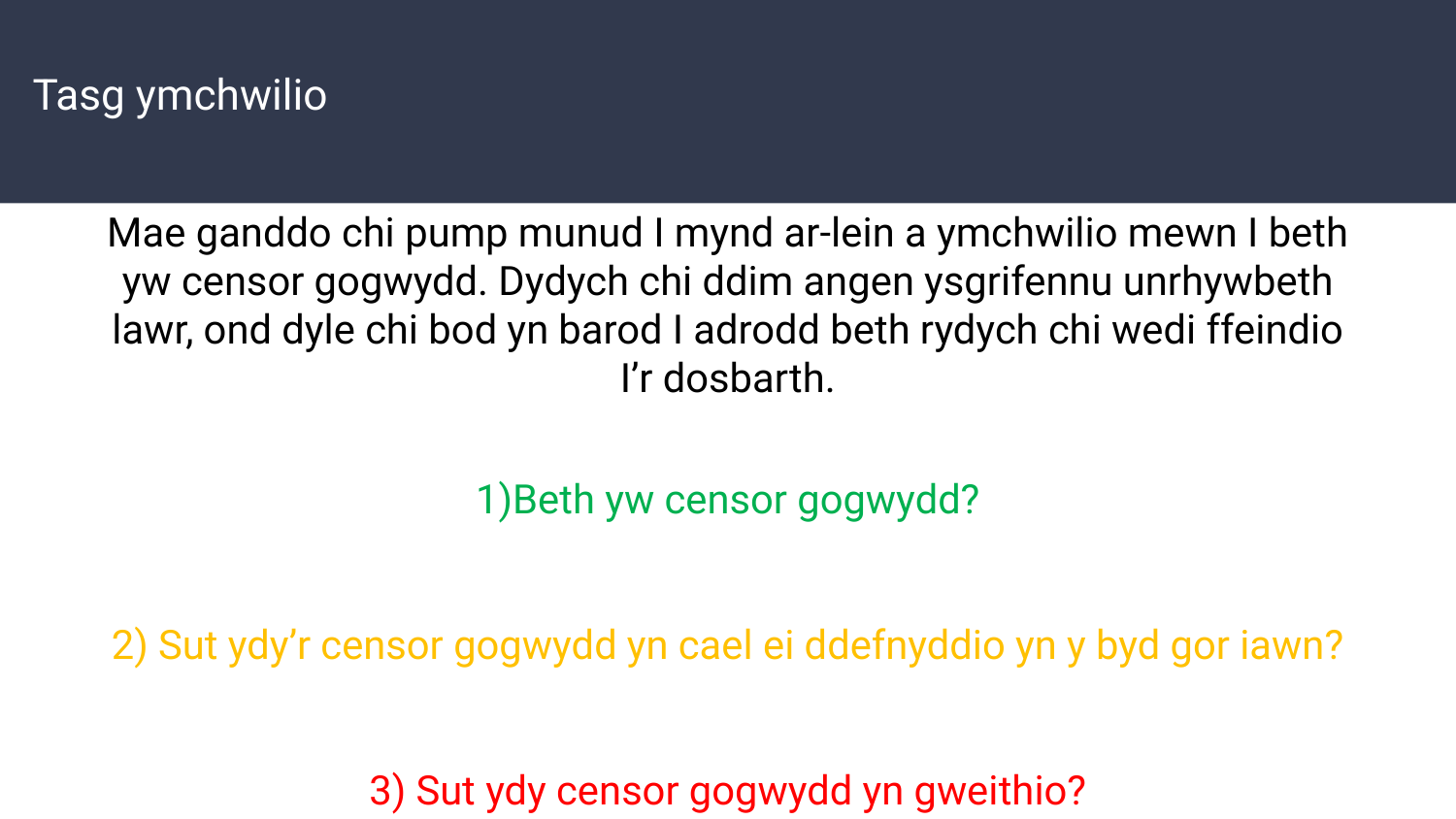

# Tasg ymchwilio
Mae ganddo chi pump munud I mynd ar-lein a ymchwilio mewn I beth yw censor gogwydd. Dydych chi ddim angen ysgrifennu unrhywbeth lawr, ond dyle chi bod yn barod I adrodd beth rydych chi wedi ffeindio I’r dosbarth.

1)Beth yw censor gogwydd?

2) Sut ydy’r censor gogwydd yn cael ei ddefnyddio yn y byd gor iawn?

3) Sut ydy censor gogwydd yn gweithio?